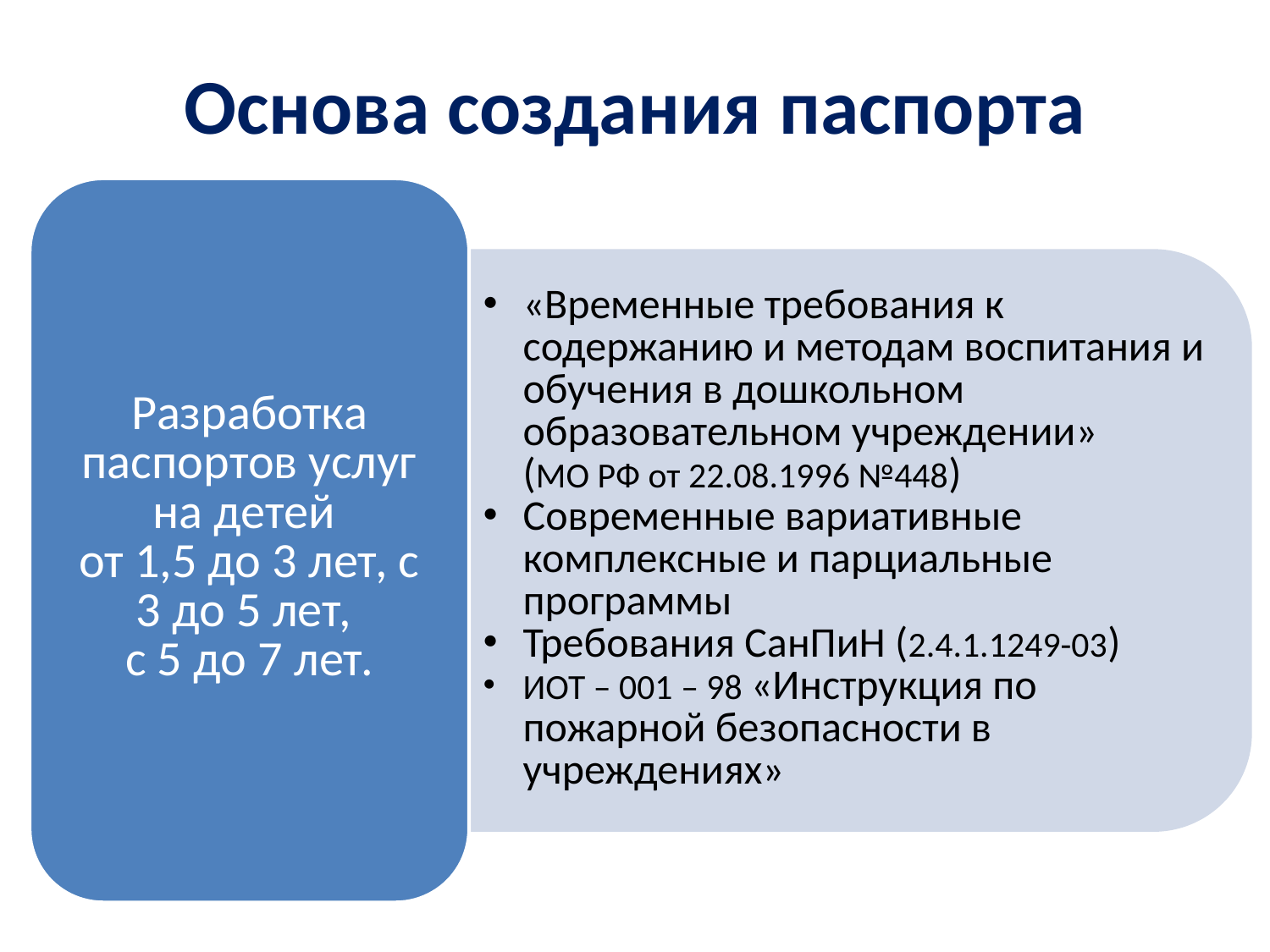

# Основа создания паспорта
Разработка паспортов услуг на детей
от 1,5 до 3 лет, с 3 до 5 лет,
с 5 до 7 лет.
Требования СанПиН (2.4.1.1249-03)
Современные вариативные комплексные и парциальные программы
ИОТ – 001 – 98 «Инструкция по пожарной безопасности в учреждениях»
«Временные требования к содержанию и методам воспитания и обучения в дошкольном образовательном учреждении»         (МО РФ от 22.08.1996 №448)